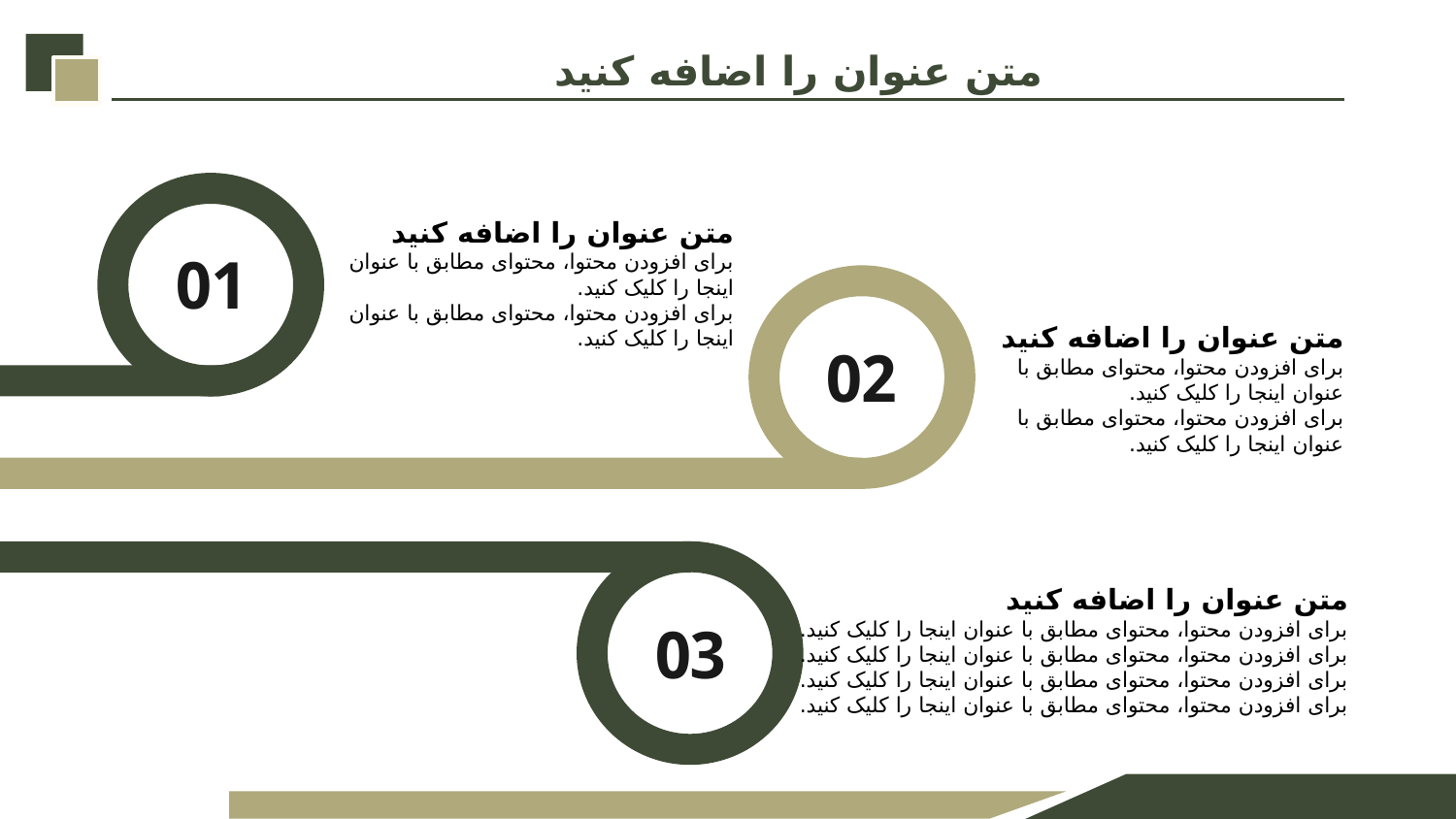

متن عنوان را اضافه کنید

01
متن عنوان را اضافه کنید
برای افزودن محتوا، محتوای مطابق با عنوان اینجا را کلیک کنید.
برای افزودن محتوا، محتوای مطابق با عنوان اینجا را کلیک کنید.

02
متن عنوان را اضافه کنید
برای افزودن محتوا، محتوای مطابق با عنوان اینجا را کلیک کنید.
برای افزودن محتوا، محتوای مطابق با عنوان اینجا را کلیک کنید.

03
متن عنوان را اضافه کنید
برای افزودن محتوا، محتوای مطابق با عنوان اینجا را کلیک کنید.
برای افزودن محتوا، محتوای مطابق با عنوان اینجا را کلیک کنید.
برای افزودن محتوا، محتوای مطابق با عنوان اینجا را کلیک کنید.
برای افزودن محتوا، محتوای مطابق با عنوان اینجا را کلیک کنید.